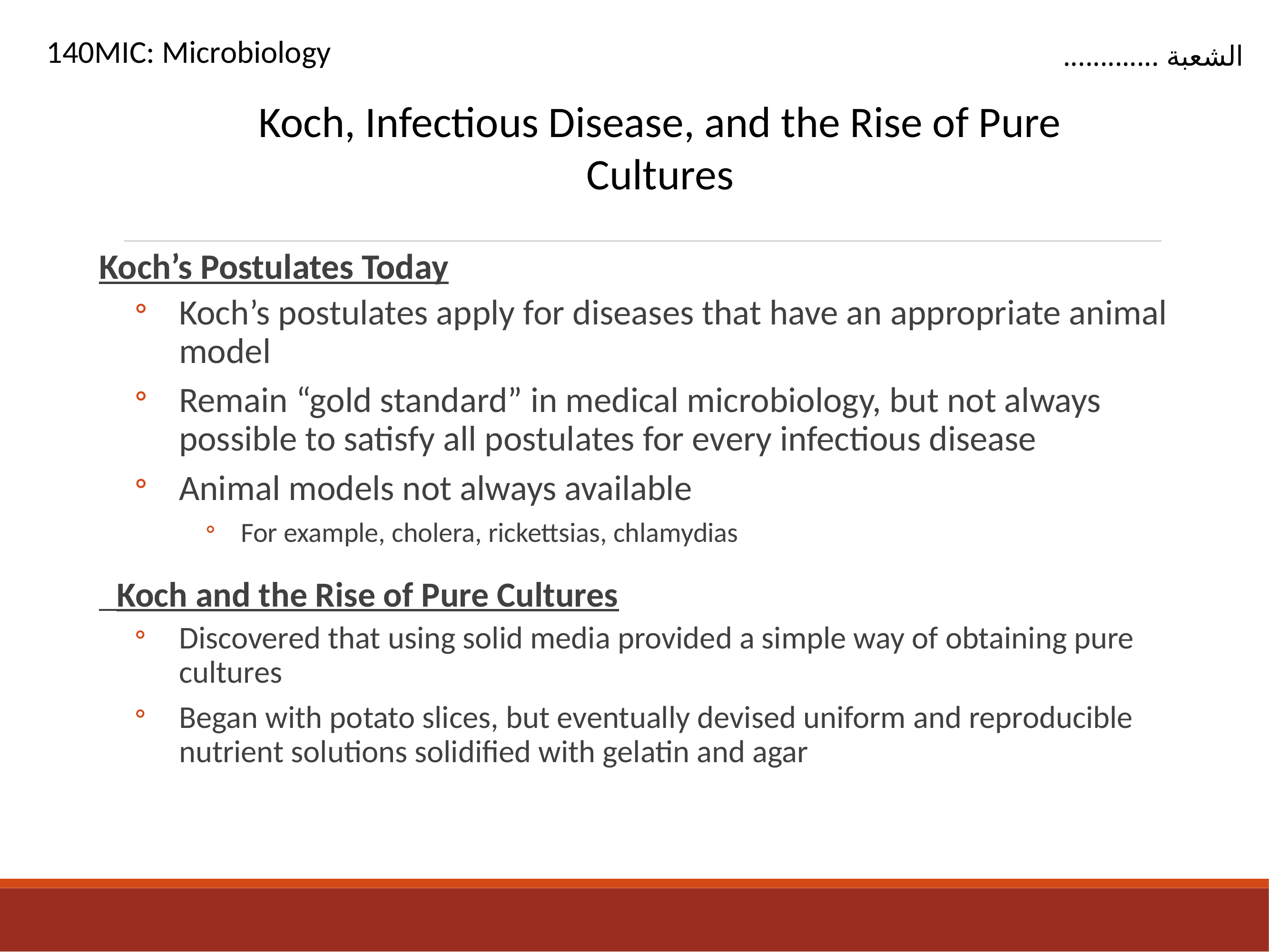

140MIC: Microbiology
الشعبة .............
Koch, Infectious Disease, and the Rise of Pure Cultures
Koch’s Postulates Today
Koch’s postulates apply for diseases that have an appropriate animal model
Remain “gold standard” in medical microbiology, but not always possible to satisfy all postulates for every infectious disease
Animal models not always available
For example, cholera, rickettsias, chlamydias
 Koch and the Rise of Pure Cultures
Discovered that using solid media provided a simple way of obtaining pure cultures
Began with potato slices, but eventually devised uniform and reproducible nutrient solutions solidified with gelatin and agar